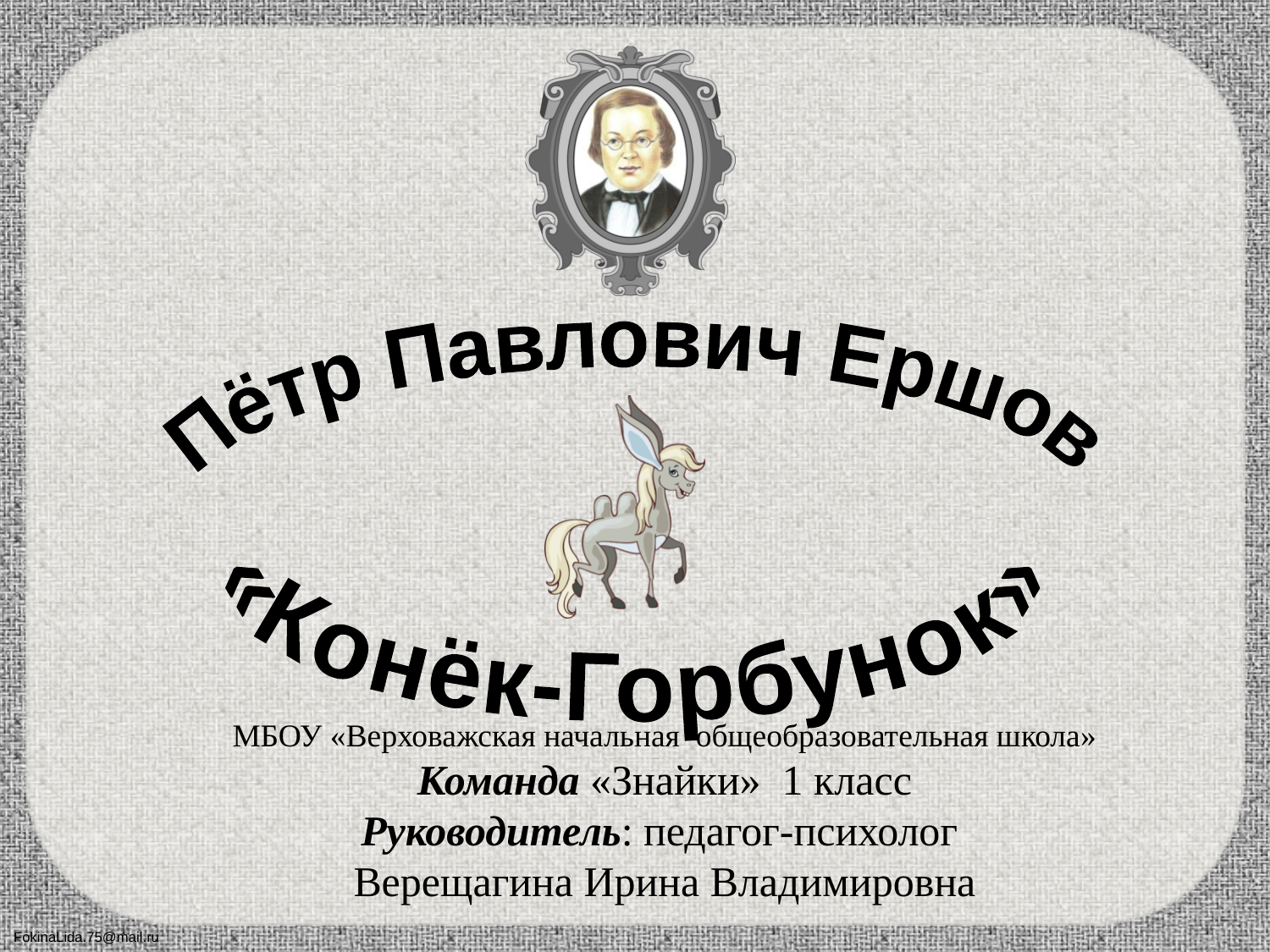

МБОУ «Верховажская начальная  общеобразовательная школа»
Команда «Знайки»  1 класс
Руководитель: педагог-психолог
Верещагина Ирина Владимировна